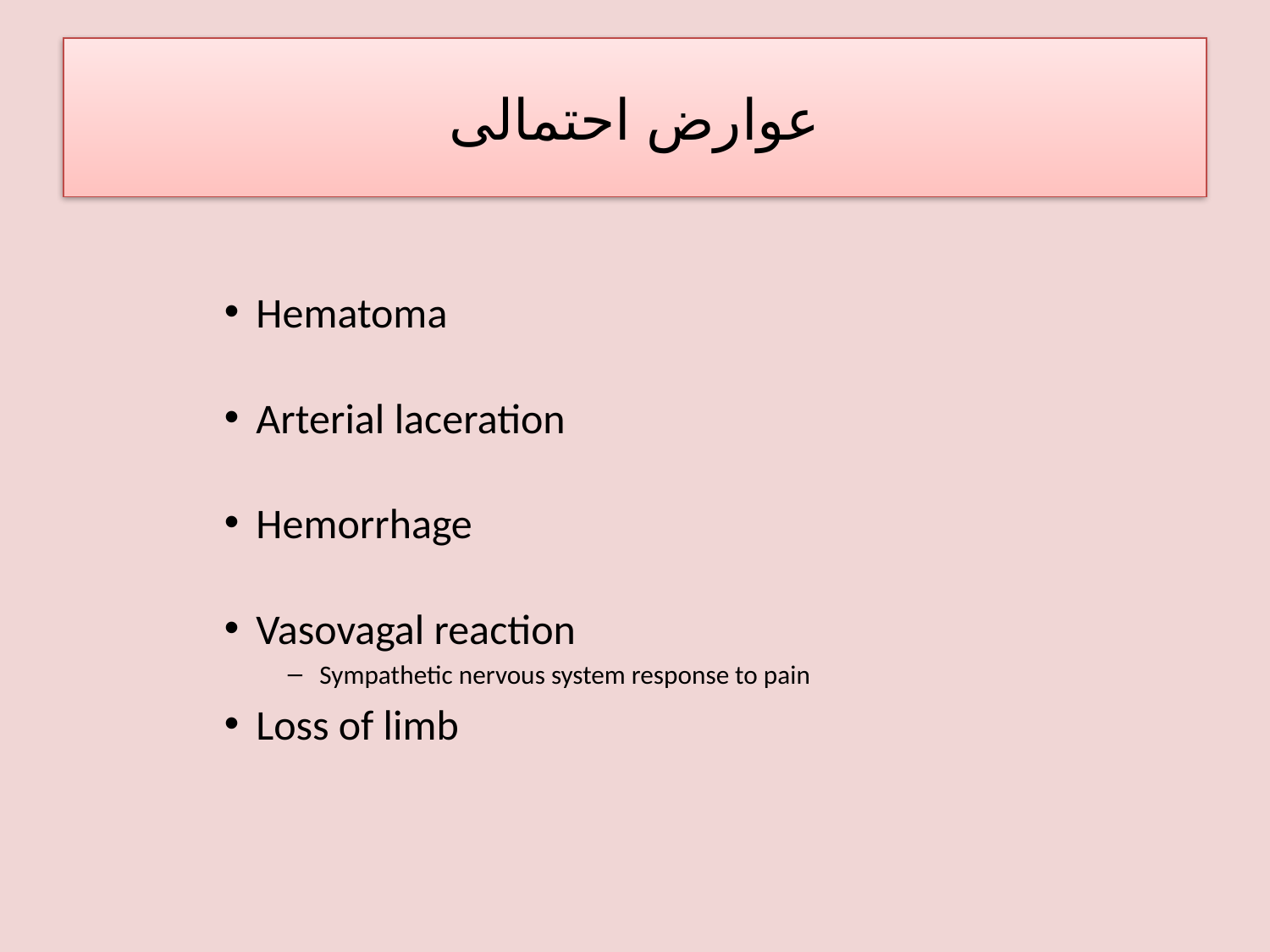

# عوارض احتمالی

Hematoma

Arterial laceration

Hemorrhage

Vasovagal reaction
Sympathetic nervous system response to pain
Loss of limb